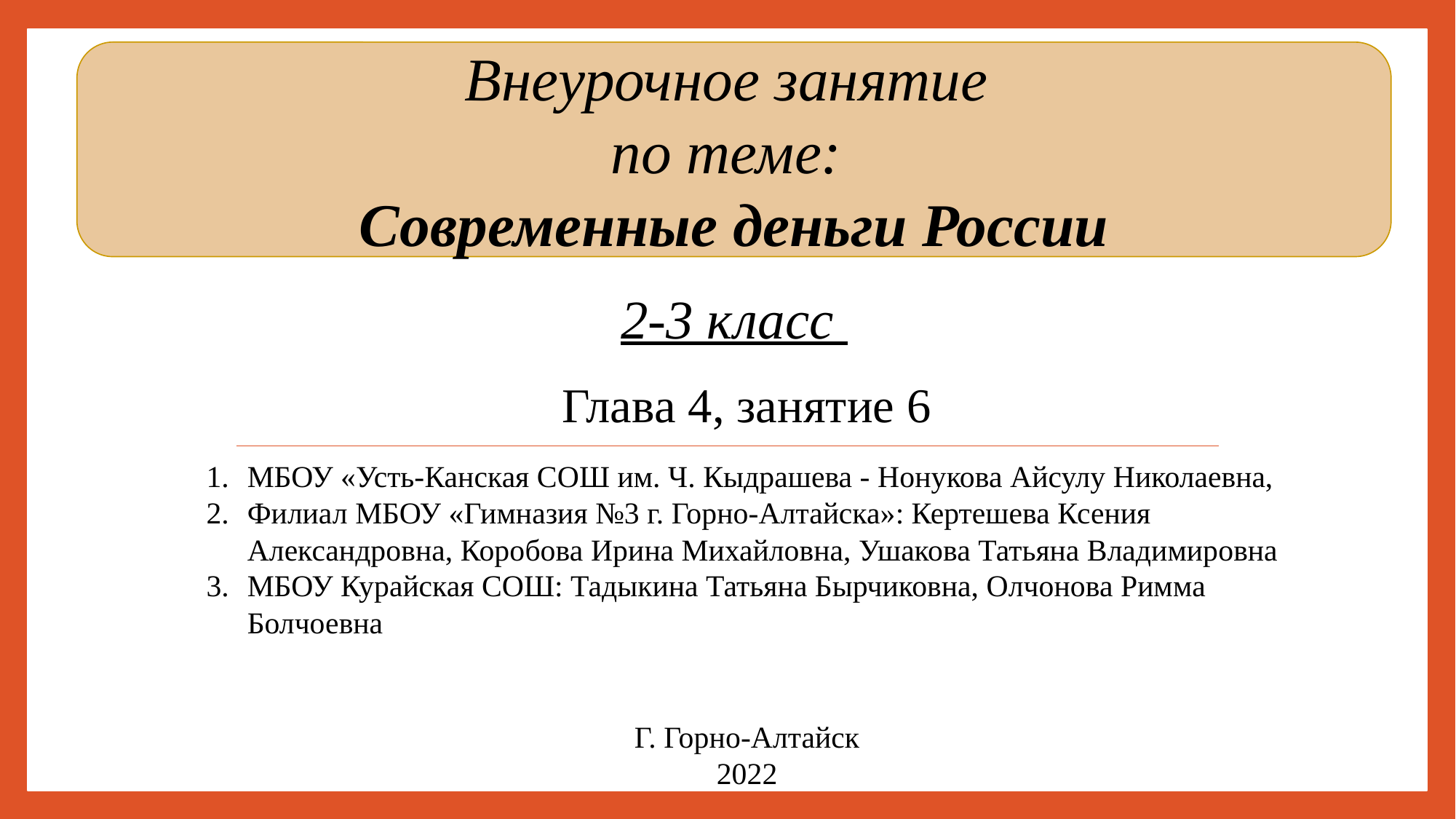

Внеурочное занятие
по теме:
Современные деньги России
2-3 класс

Глава 4, занятие 6
МБОУ «Усть-Канская СОШ им. Ч. Кыдрашева - Нонукова Айсулу Николаевна,
Филиал МБОУ «Гимназия №3 г. Горно-Алтайска»: Кертешева Ксения Александровна, Коробова Ирина Михайловна, Ушакова Татьяна Владимировна
МБОУ Курайская СОШ: Тадыкина Татьяна Бырчиковна, Олчонова Римма Болчоевна
Г. Горно-Алтайск
2022